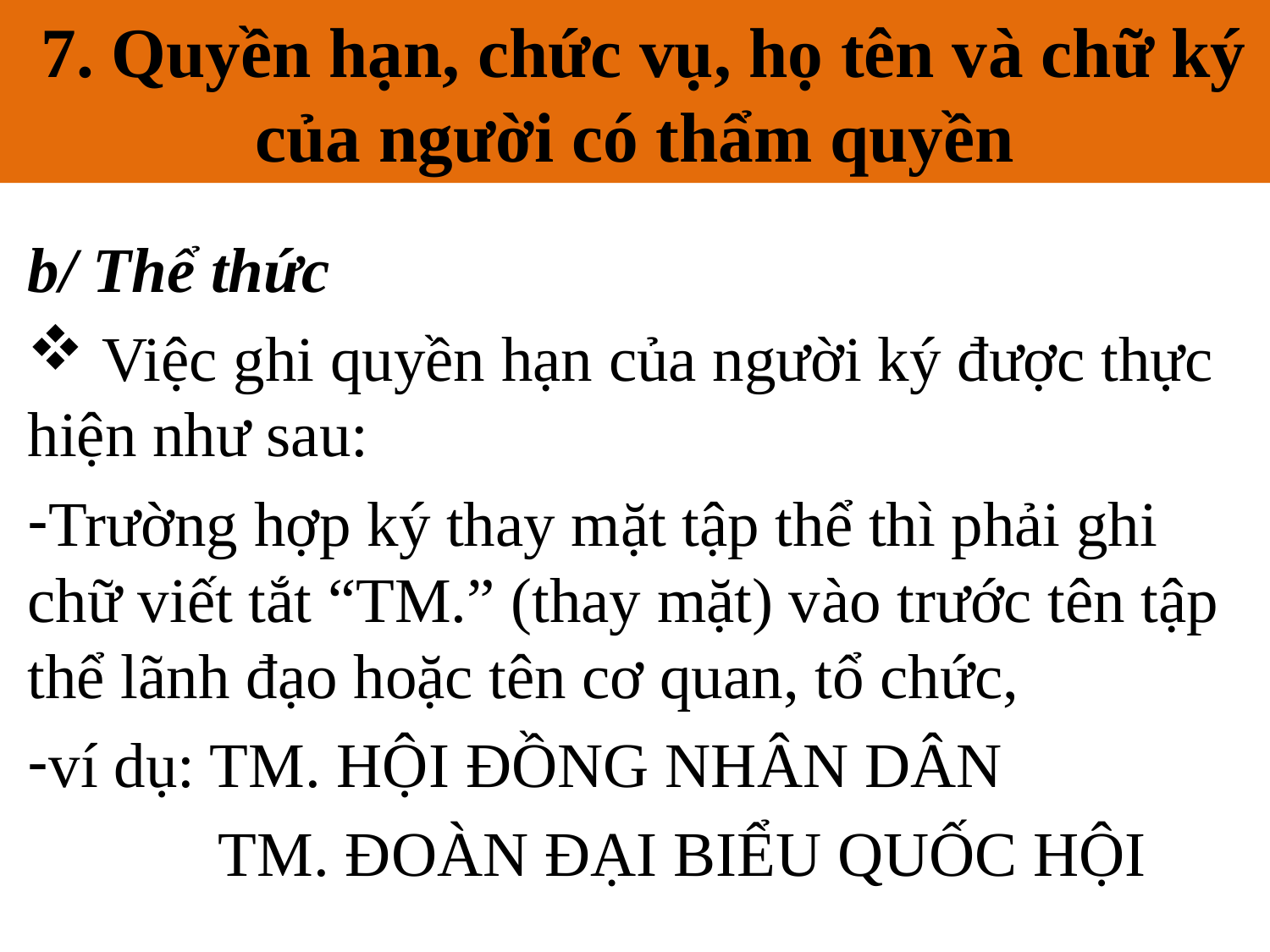

7. Quyền hạn, chức vụ, họ tên và chữ ký của người có thẩm quyền
# 7. Quyền hạn, chức vụ, họ tên và chữ ký của người có thẩm quyền
b/ Thể thức
 Việc ghi quyền hạn của người ký được thực hiện như sau:
Trường hợp ký thay mặt tập thể thì phải ghi chữ viết tắt “TM.” (thay mặt) vào trước tên tập thể lãnh đạo hoặc tên cơ quan, tổ chức,
ví dụ: TM. HỘI ĐỒNG NHÂN DÂN
            TM. ĐOÀN ĐẠI BIỂU QUỐC HỘI